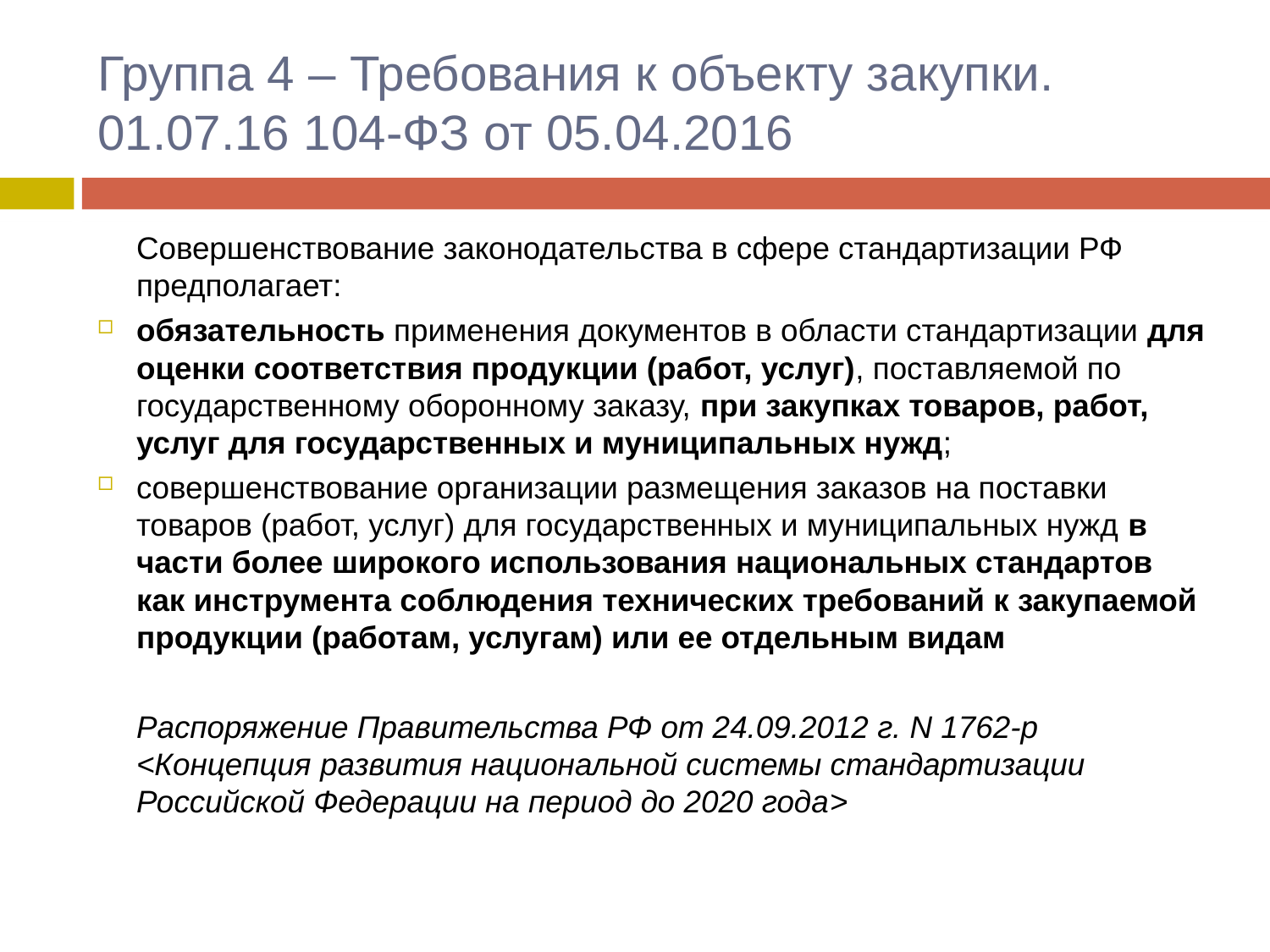

# Группа 4 – Требования к объекту закупки. 01.07.16 104-ФЗ от 05.04.2016
	Совершенствование законодательства в сфере стандартизации РФ предполагает:
обязательность применения документов в области стандартизации для оценки соответствия продукции (работ, услуг), поставляемой по государственному оборонному заказу, при закупках товаров, работ, услуг для государственных и муниципальных нужд;
совершенствование организации размещения заказов на поставки товаров (работ, услуг) для государственных и муниципальных нужд в части более широкого использования национальных стандартов как инструмента соблюдения технических требований к закупаемой продукции (работам, услугам) или ее отдельным видам

	Распоряжение Правительства РФ от 24.09.2012 г. N 1762-р <Концепция развития национальной системы стандартизации Российской Федерации на период до 2020 года>